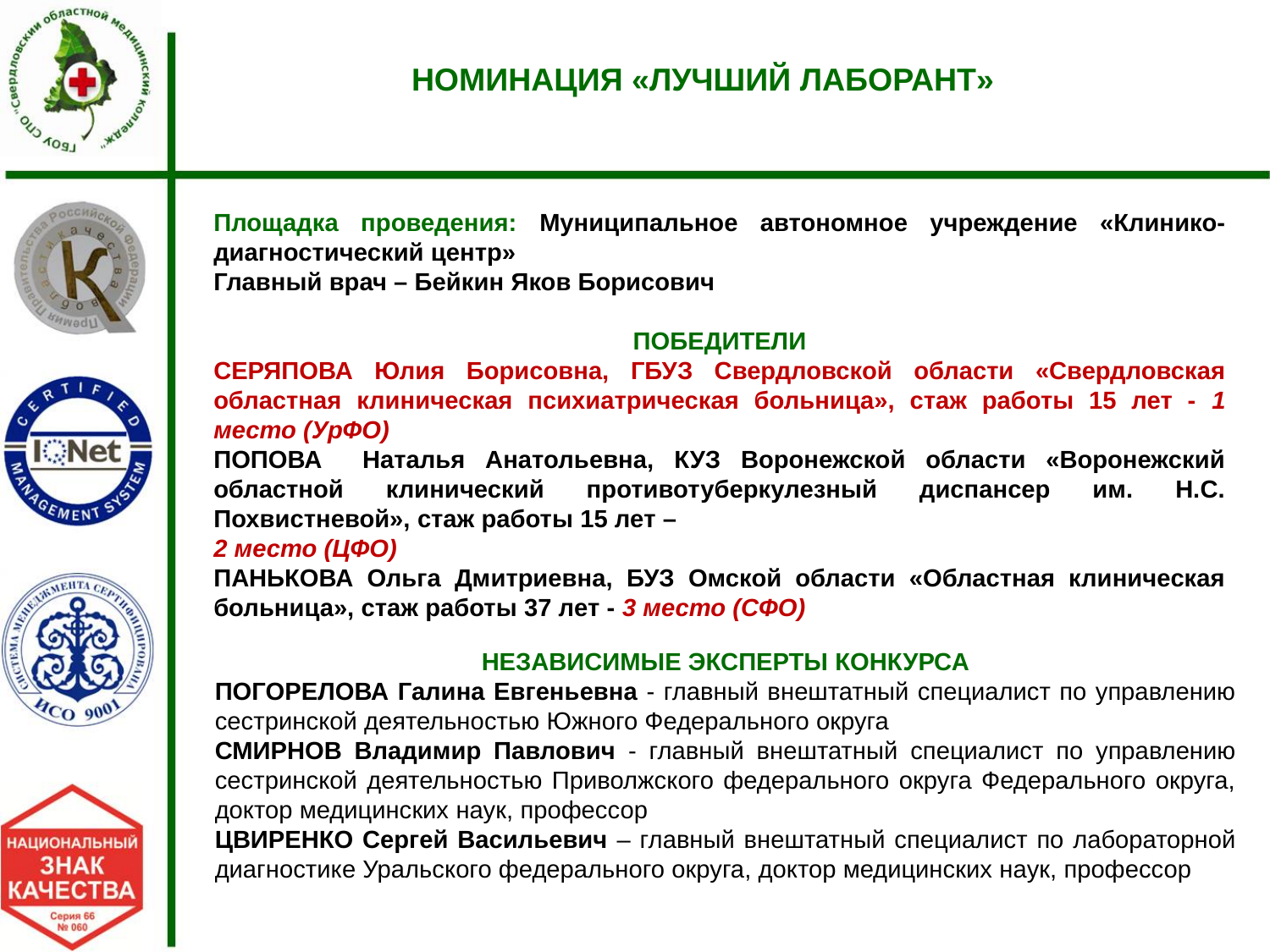

НОМИНАЦИЯ «ЛУЧШИЙ ЛАБОРАНТ»

Площадка проведения: Муниципальное автономное учреждение «Клинико-диагностический центр»
Главный врач – Бейкин Яков Борисович

ПОБЕДИТЕЛИ
СЕРЯПОВА Юлия Борисовна, ГБУЗ Свердловской области «Свердловская областная клиническая психиатрическая больница», стаж работы 15 лет - 1 место (УрФО)
ПОПОВА  Наталья Анатольевна, КУЗ Воронежской области «Воронежский областной клинический противотуберкулезный диспансер им. Н.С. Похвистневой», стаж работы 15 лет –
2 место (ЦФО)
ПАНЬКОВА Ольга Дмитриевна, БУЗ Омской области «Областная клиническая больница», стаж работы 37 лет - 3 место (СФО)

НЕЗАВИСИМЫЕ ЭКСПЕРТЫ КОНКУРСА
ПОГОРЕЛОВА Галина Евгеньевна - главный внештатный специалист по управлению сестринской деятельностью Южного Федерального округа
СМИРНОВ Владимир Павлович - главный внештатный специалист по управлению сестринской деятельностью Приволжского федерального округа Федерального округа, доктор медицинских наук, профессор
ЦВИРЕНКО Сергей Васильевич – главный внештатный специалист по лабораторной диагностике Уральского федерального округа, доктор медицинских наук, профессор